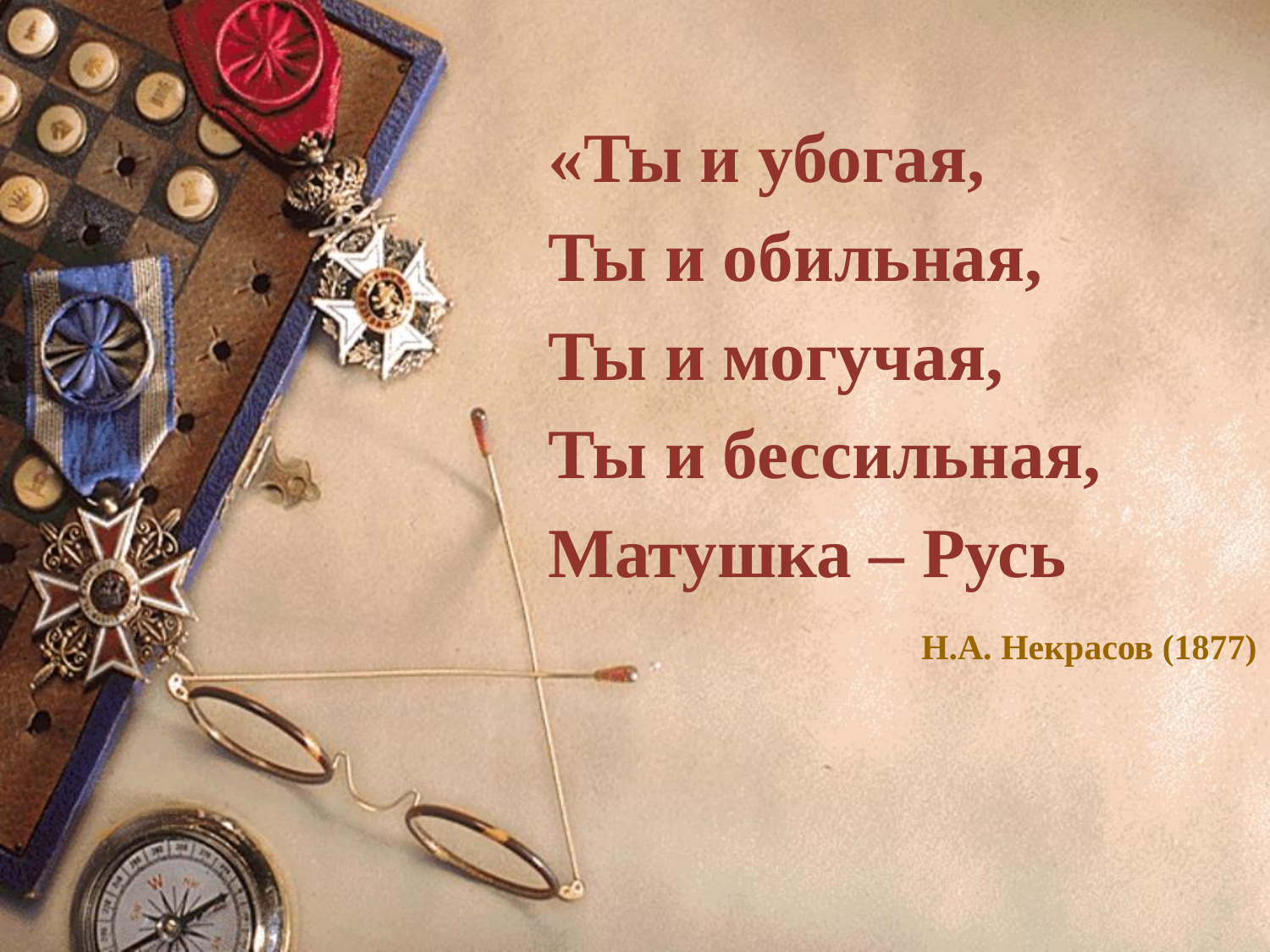

«Ты и убогая,
Ты и обильная,
Ты и могучая,
Ты и бессильная,
Матушка – Русь
               Н.А. Некрасов (1877)